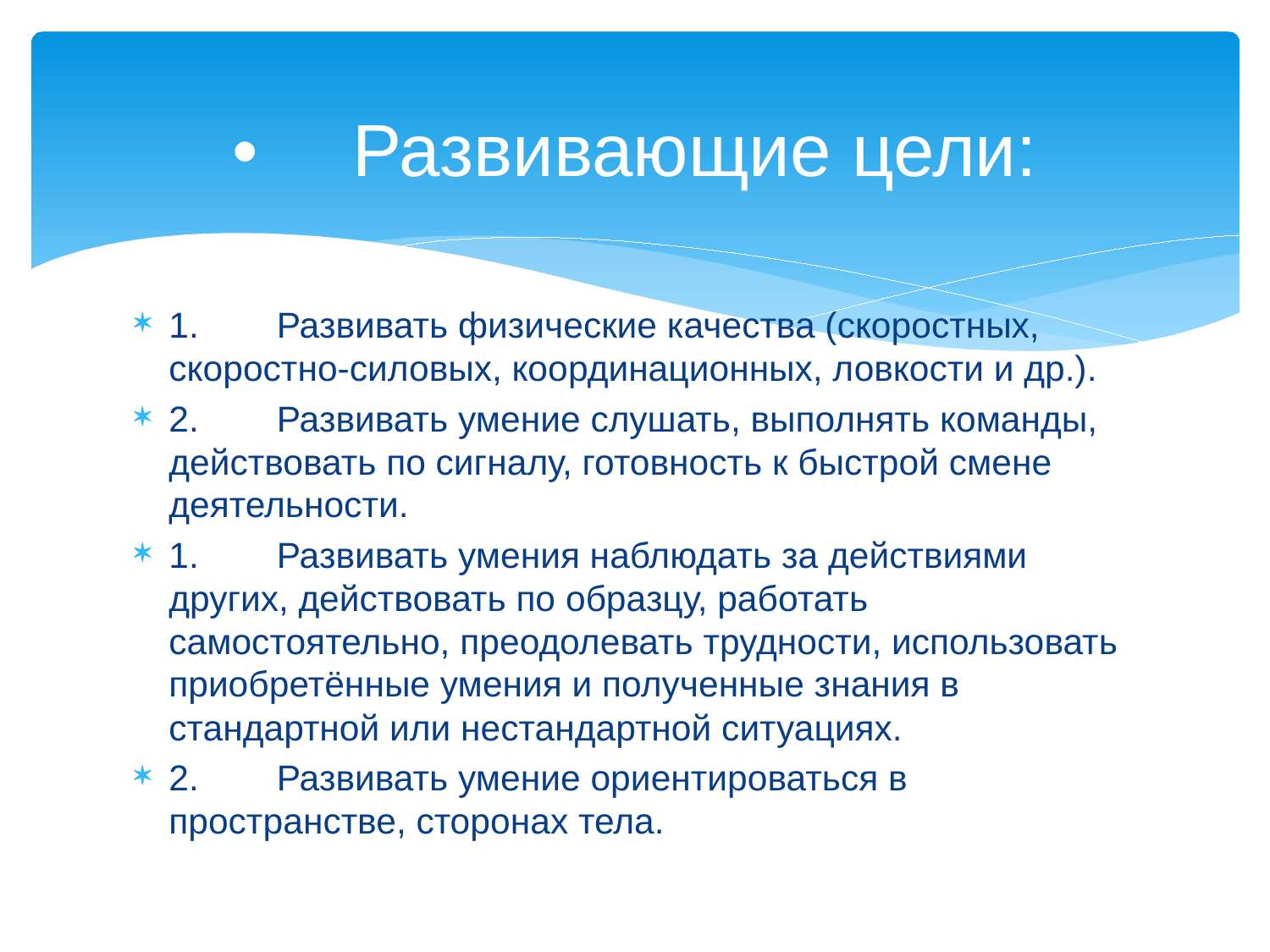

# •	Развивающие цели:
1.	Развивать физические качества (скоростных, скоростно-силовых, координационных, ловкости и др.).
2.	Развивать умение слушать, выполнять команды, действовать по сигналу, готовность к быстрой смене деятельности.
1.	Развивать умения наблюдать за действиями других, действовать по образцу, работать самостоятельно, преодолевать трудности, использовать приобретённые умения и полученные знания в стандартной или нестандартной ситуациях.
2.	Развивать умение ориентироваться в пространстве, сторонах тела.